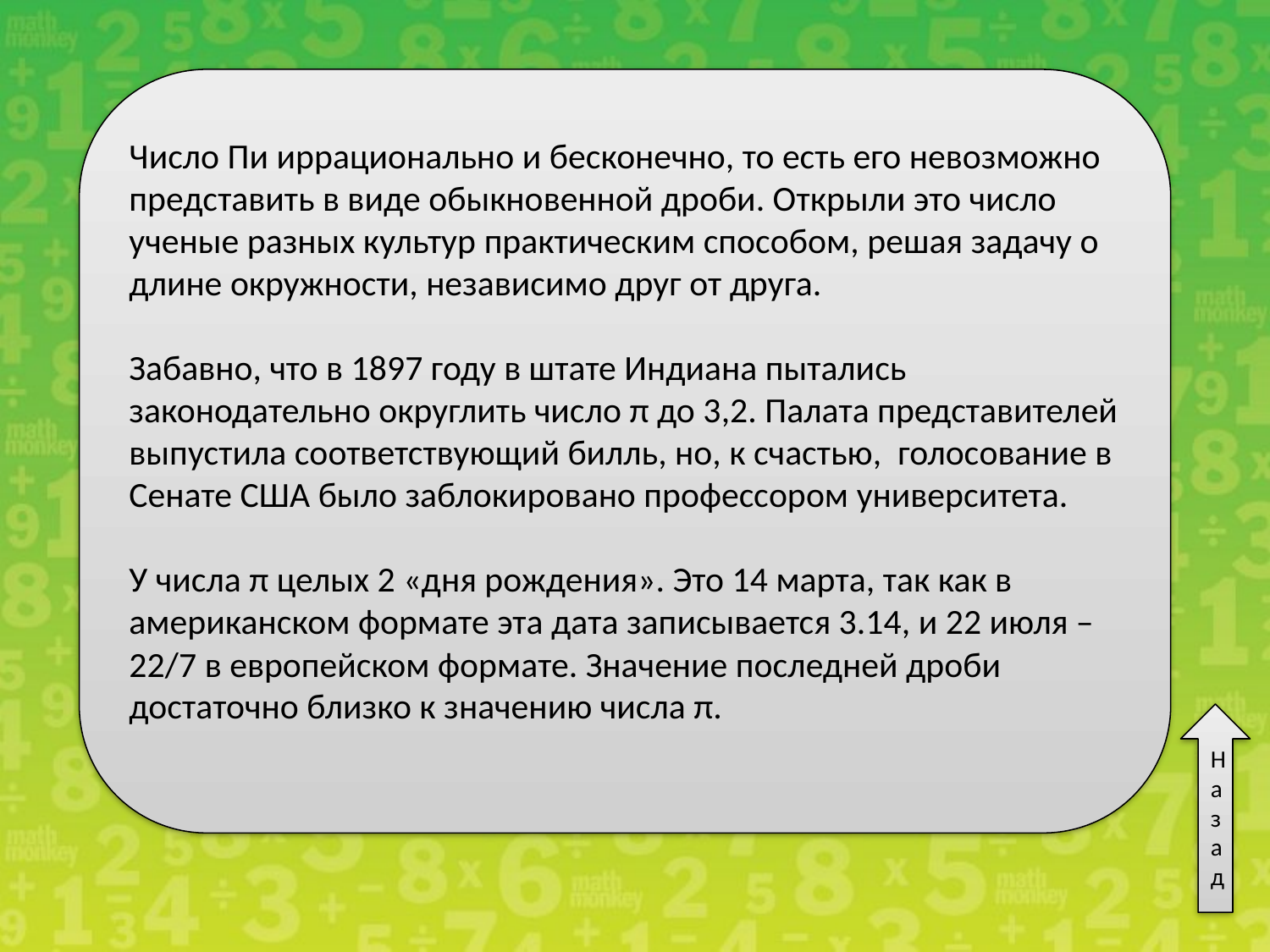

Число Пи иррационально и бесконечно, то есть его невозможно представить в виде обыкновенной дроби. Открыли это число ученые разных культур практическим способом, решая задачу о длине окружности, независимо друг от друга.

Забавно, что в 1897 году в штате Индиана пытались законодательно округлить число π до 3,2. Палата представителей выпустила соответствующий билль, но, к счастью,  голосование в Сенате США было заблокировано профессором университета.

У числа π целых 2 «дня рождения». Это 14 марта, так как в американском формате эта дата записывается 3.14, и 22 июля – 22/7 в европейском формате. Значение последней дроби достаточно близко к значению числа π.

Назад